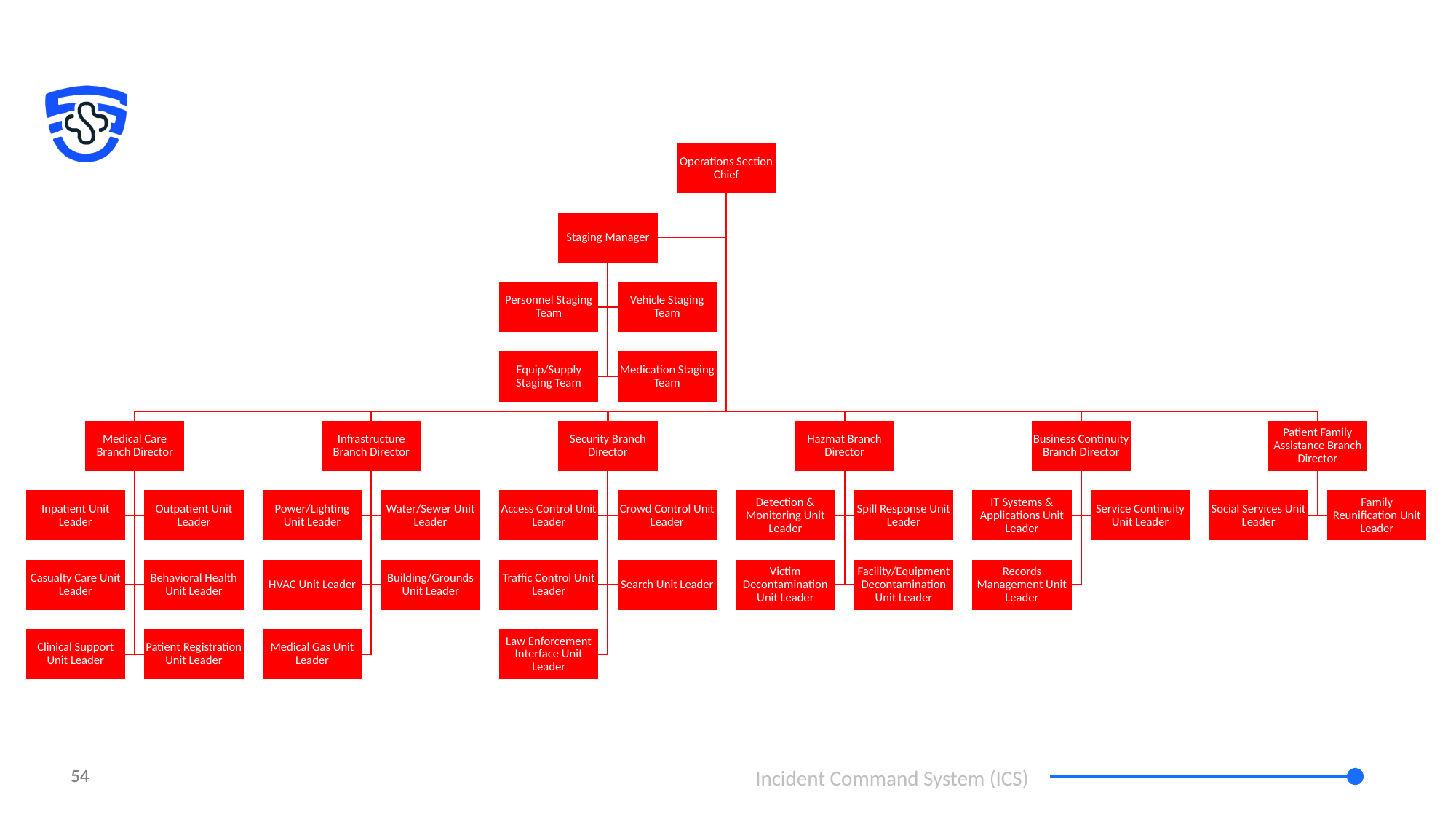

Operations Section Chief
Medical Care Branch Director
Inpatient Unit Leader
Outpatient Unit Leader
Casualty Care Unit Leader
Behavioral Health Unit Leader
Clinical Support Unit Leader
Patient Registration Unit Leader
Infrastructure Branch Director
Power/Lighting Unit Leader
Water/Sewer Unit Leader
HVAC Unit Leader
Building/Grounds Unit Leader
Medical Gas Unit Leader
Security Branch Director
Access Control Unit Leader
Crowd Control Unit Leader
Traffic Control Unit Leader
Search Unit Leader
Law Enforcement Interface Unit Leader
Hazmat Branch Director
Detection & Monitoring Unit Leader
Spill Response Unit Leader
Victim Decontamination Unit Leader
Facility/Equipment Decontamination Unit Leader
Business Continuity Branch Director
IT Systems & Applications Unit Leader
Service Continuity Unit Leader
Records Management Unit Leader
Patient Family Assistance Branch Director
Social Services Unit Leader
Family Reunification Unit Leader
Staging Manager
Personnel Staging Team
Vehicle Staging Team
Equip/Supply Staging Team
Medication Staging Team
#